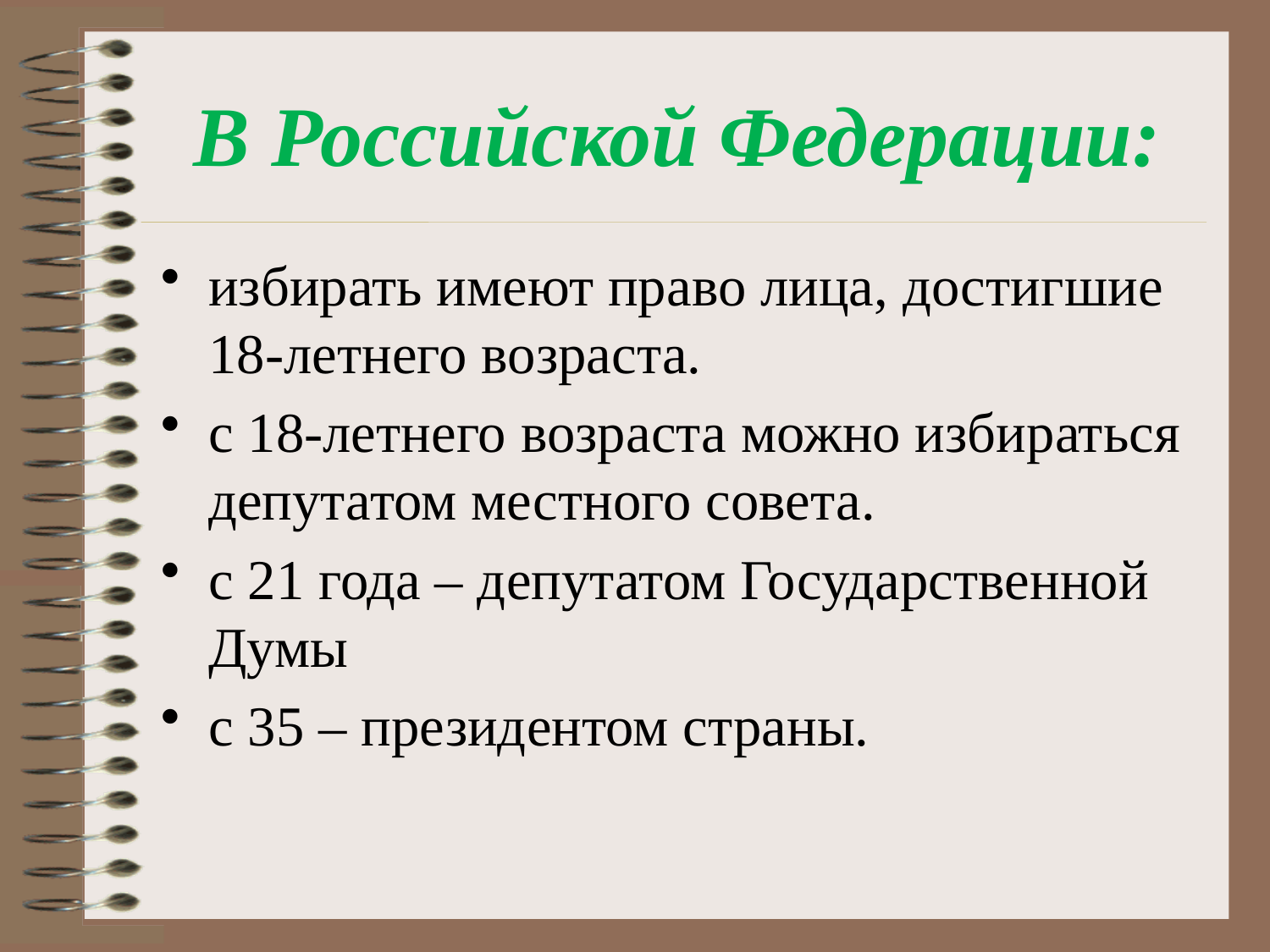

# В Российской Федерации:
избирать имеют право лица, достигшие 18-летнего возраста.
с 18-летнего возраста можно избираться депутатом местного совета.
с 21 года – депутатом Государственной Думы
с 35 – президентом страны.